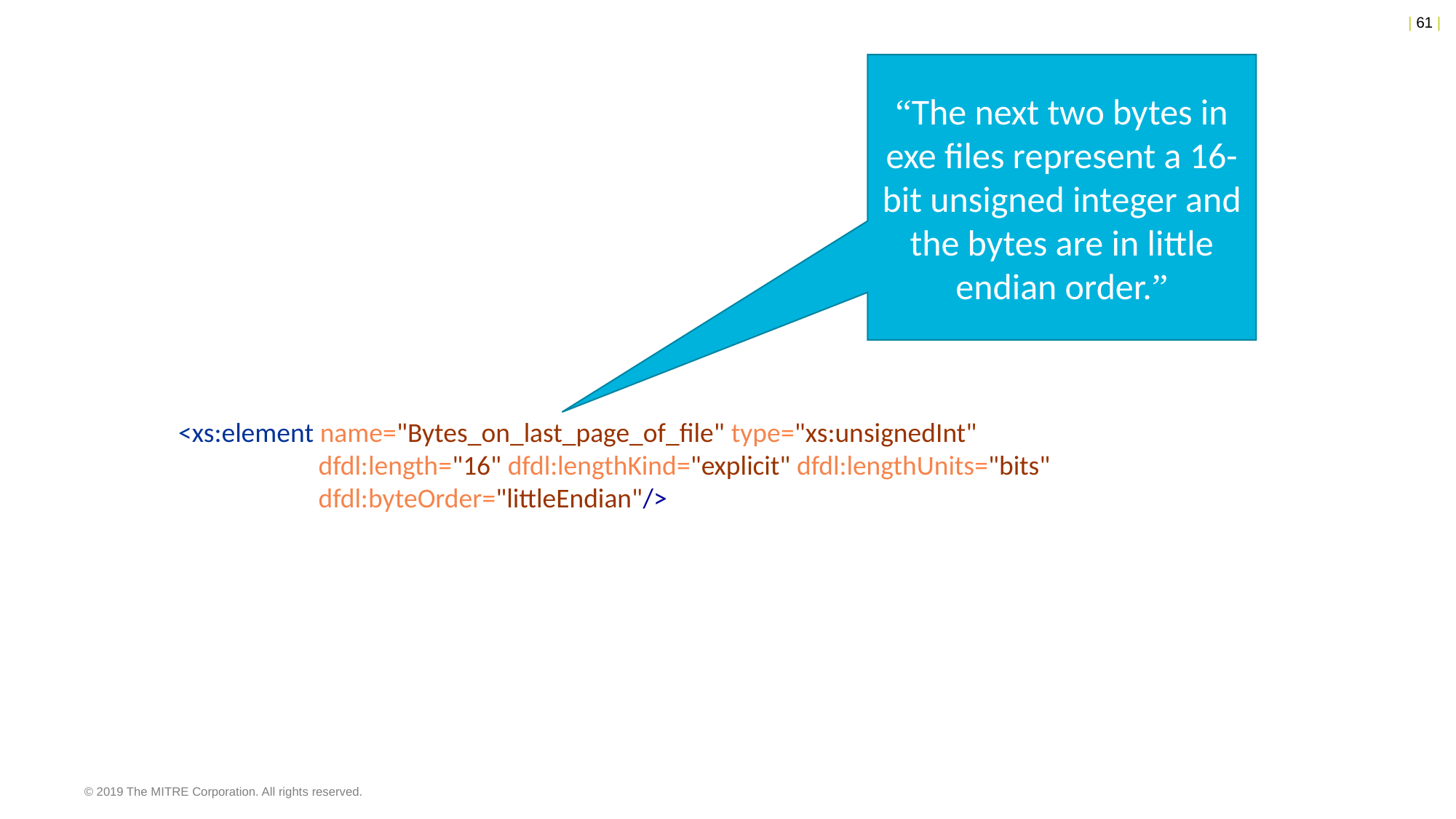

“The next two bytes in exe files represent a 16-bit unsigned integer and the bytes are in little endian order.”
<xs:element name="Bytes_on_last_page_of_file" type="xs:unsignedInt"
 	     dfdl:length="16" dfdl:lengthKind="explicit" dfdl:lengthUnits="bits"
 	     dfdl:byteOrder="littleEndian"/>
© 2019 The MITRE Corporation. All rights reserved.